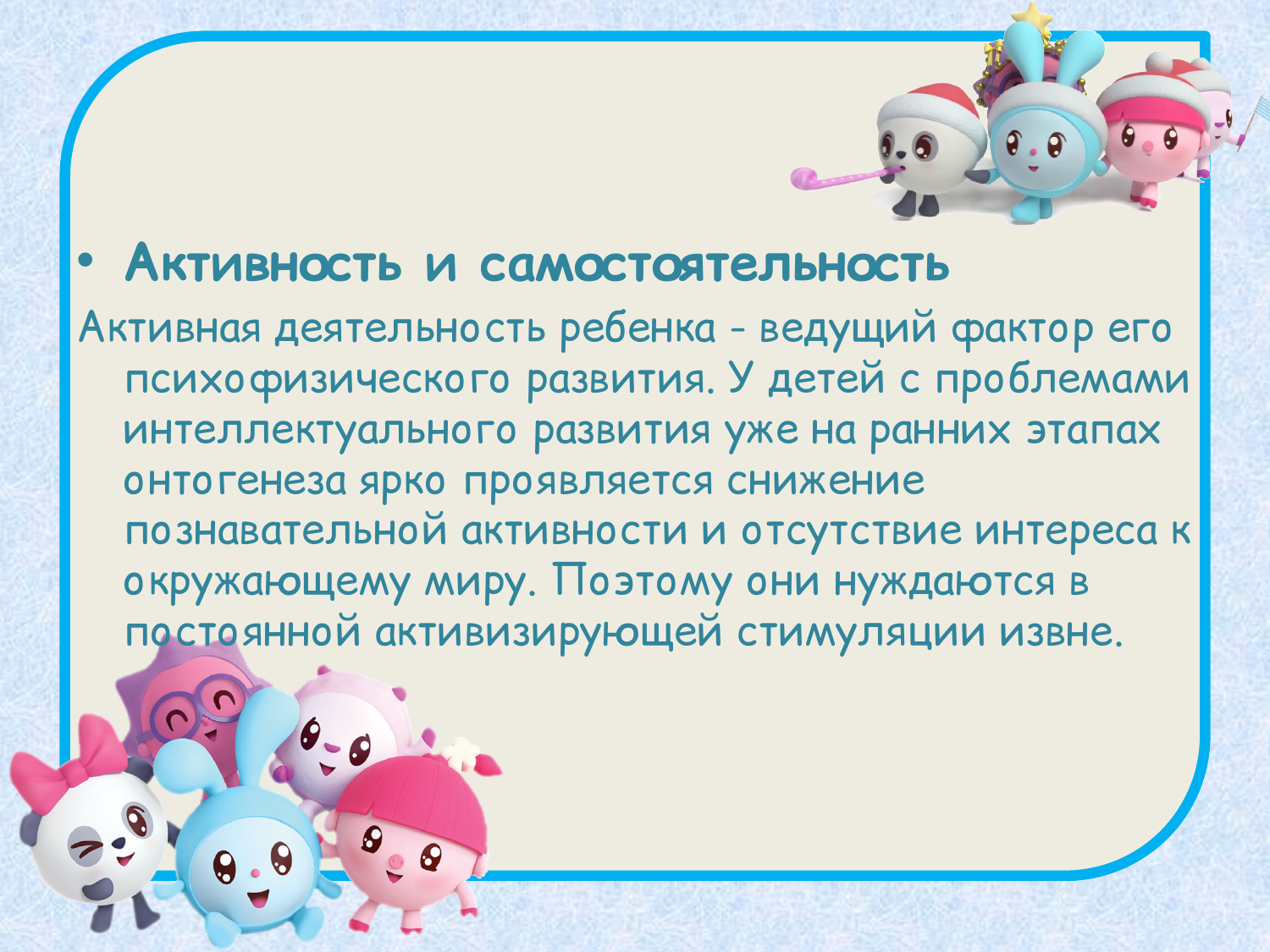

Активность и самостоятельность
Активная деятельность ребенка - ведущий фактор его психофизического развития. У детей с проблемами интеллектуального развития уже на ранних этапах онтогенеза ярко проявляется снижение познавательной активности и отсутствие интереса к окружающему миру. Поэтому они нуждаются в постоянной активизирующей стимуляции извне.